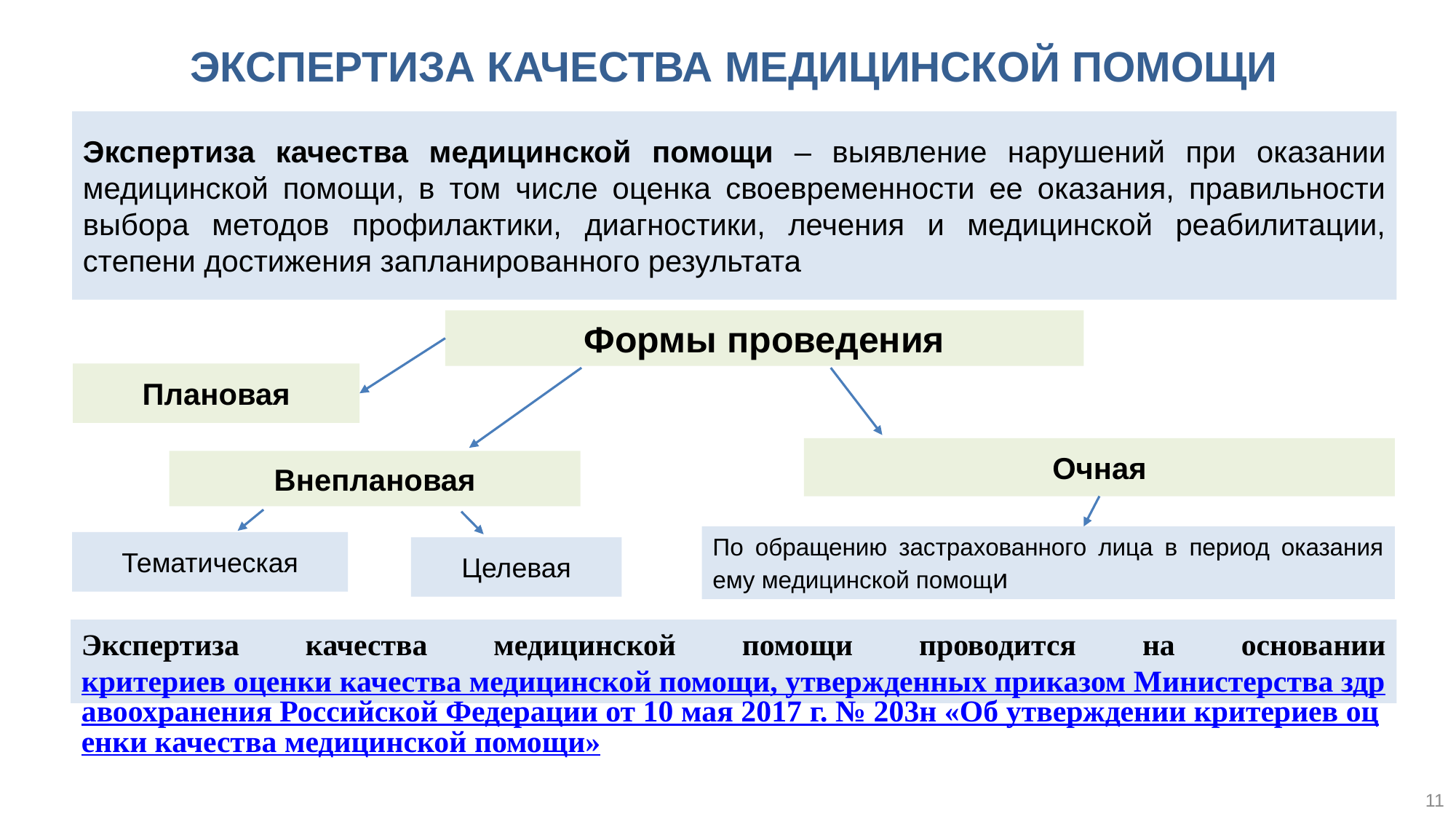

Экспертиза качества Медицинской помощи
Экспертиза качества медицинской помощи – выявление нарушений при оказании медицинской помощи, в том числе оценка своевременности ее оказания, правильности выбора методов профилактики, диагностики, лечения и медицинской реабилитации, степени достижения запланированного результата
Формы проведения
Плановая
Очная
Внеплановая
По обращению застрахованного лица в период оказания ему медицинской помощи
Тематическая
Целевая
Экспертиза качества медицинской помощи проводится на основании критериев оценки качества медицинской помощи, утвержденных приказом Министерства здравоохранения Российской Федерации от 10 мая 2017 г. № 203н «Об утверждении критериев оценки качества медицинской помощи»
11